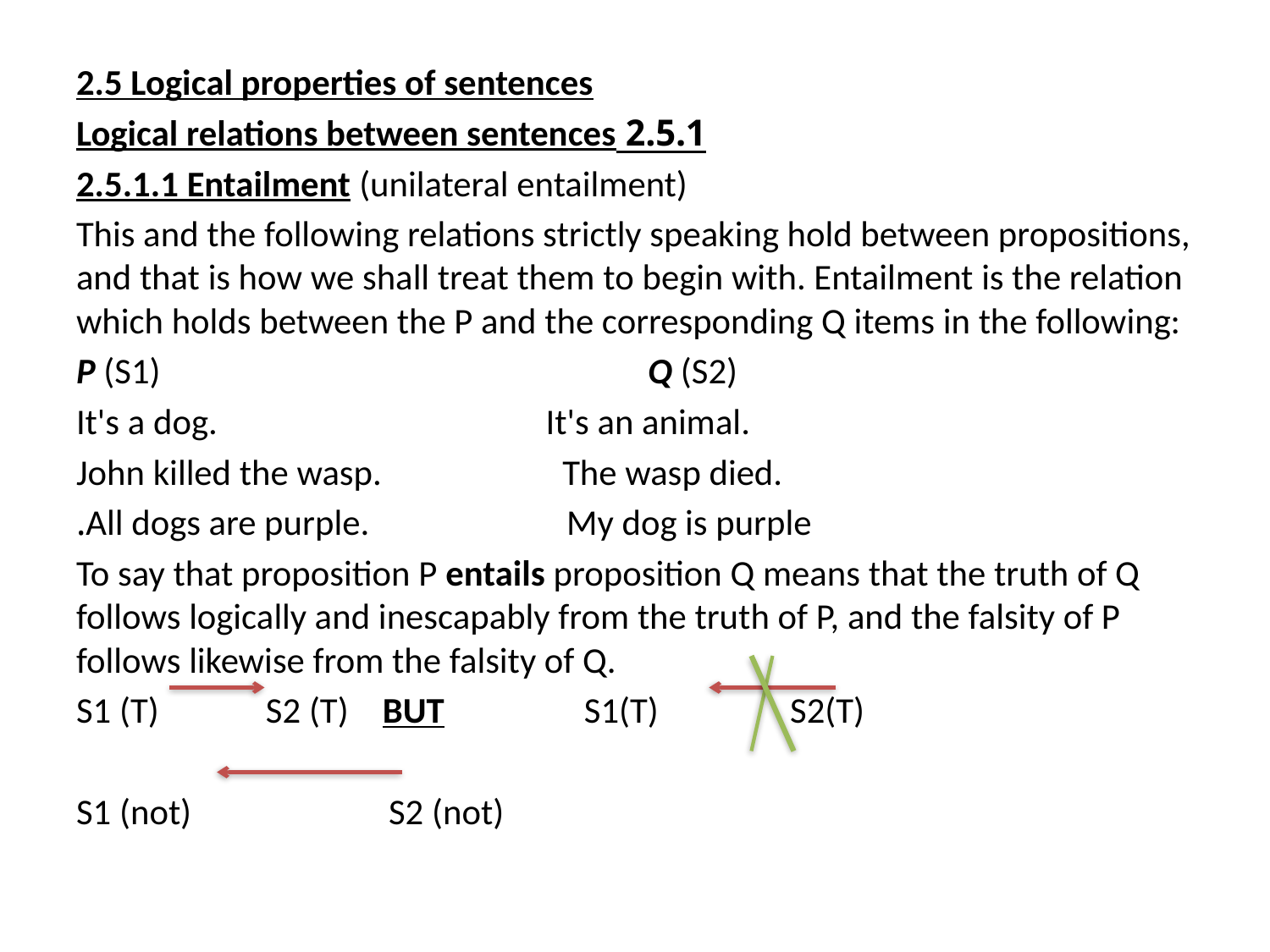

2.5 Logical properties of sentences
2.5.1 Logical relations between sentences
2.5.1.1 Entailment (unilateral entailment)
This and the following relations strictly speaking hold between propositions, and that is how we shall treat them to begin with. Entailment is the relation which holds between the P and the corresponding Q items in the following:
P (S1)                                                           Q (S2)
It's a dog.                                        It's an animal.
John killed the wasp.                      The wasp died.
All dogs are purple.                        My dog is purple.
To say that proposition P entails proposition Q means that the truth of Q follows logically and inescapably from the truth of P, and the falsity of P follows likewise from the falsity of Q.
S1 (T)             S2 (T)    BUT                 S1(T)                S2(T)

S1 (not)                        S2 (not)